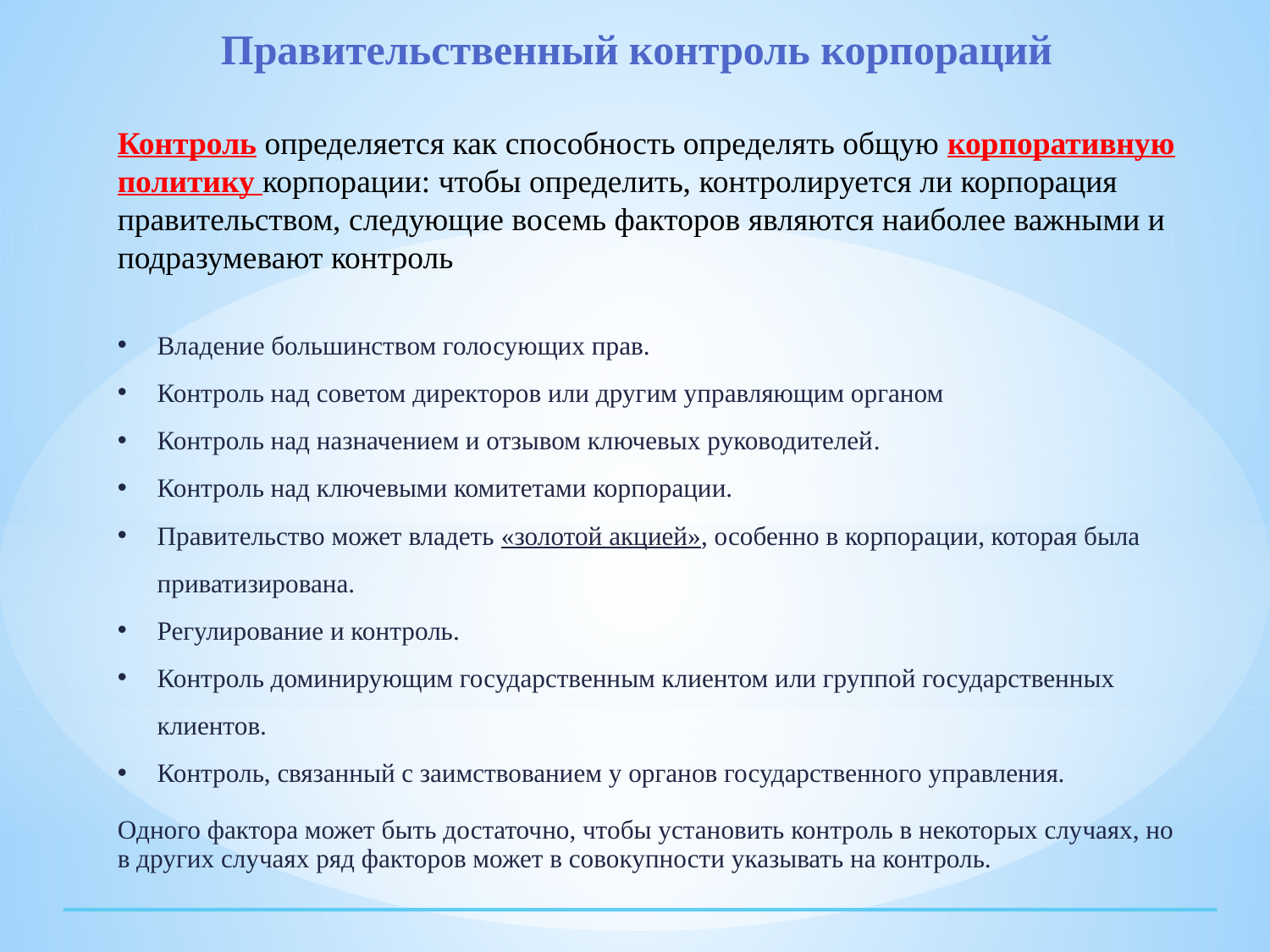

Правительственный контроль корпораций
Контроль определяется как способность определять общую корпоративную политику корпорации: чтобы определить, контролируется ли корпорация правительством, следующие восемь факторов являются наиболее важными и подразумевают контроль

Владение большинством голосующих прав.
Контроль над советом директоров или другим управляющим органом
Контроль над назначением и отзывом ключевых руководителей.
Контроль над ключевыми комитетами корпорации.
Правительство может владеть «золотой акцией», особенно в корпорации, которая была приватизирована.
Регулирование и контроль.
Контроль доминирующим государственным клиентом или группой государственных клиентов.
Контроль, связанный с заимствованием у органов государственного управления.

Одного фактора может быть достаточно, чтобы установить контроль в некоторых случаях, но в других случаях ряд факторов может в совокупности указывать на контроль.